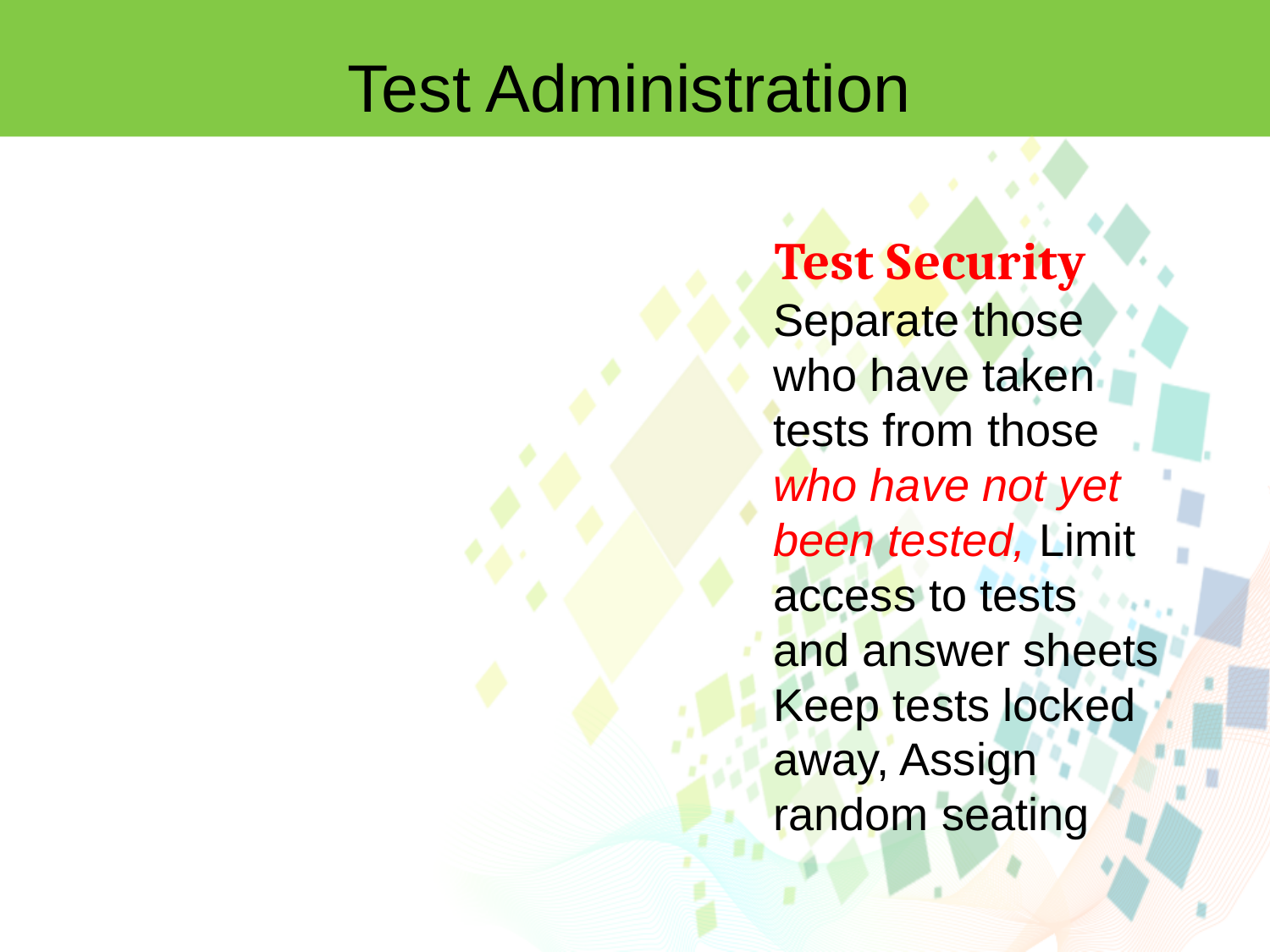

Test Administration
Test Security
Separate those who have taken tests from those who have not yet been tested, Limit access to tests and answer sheets Keep tests locked away, Assign random seating